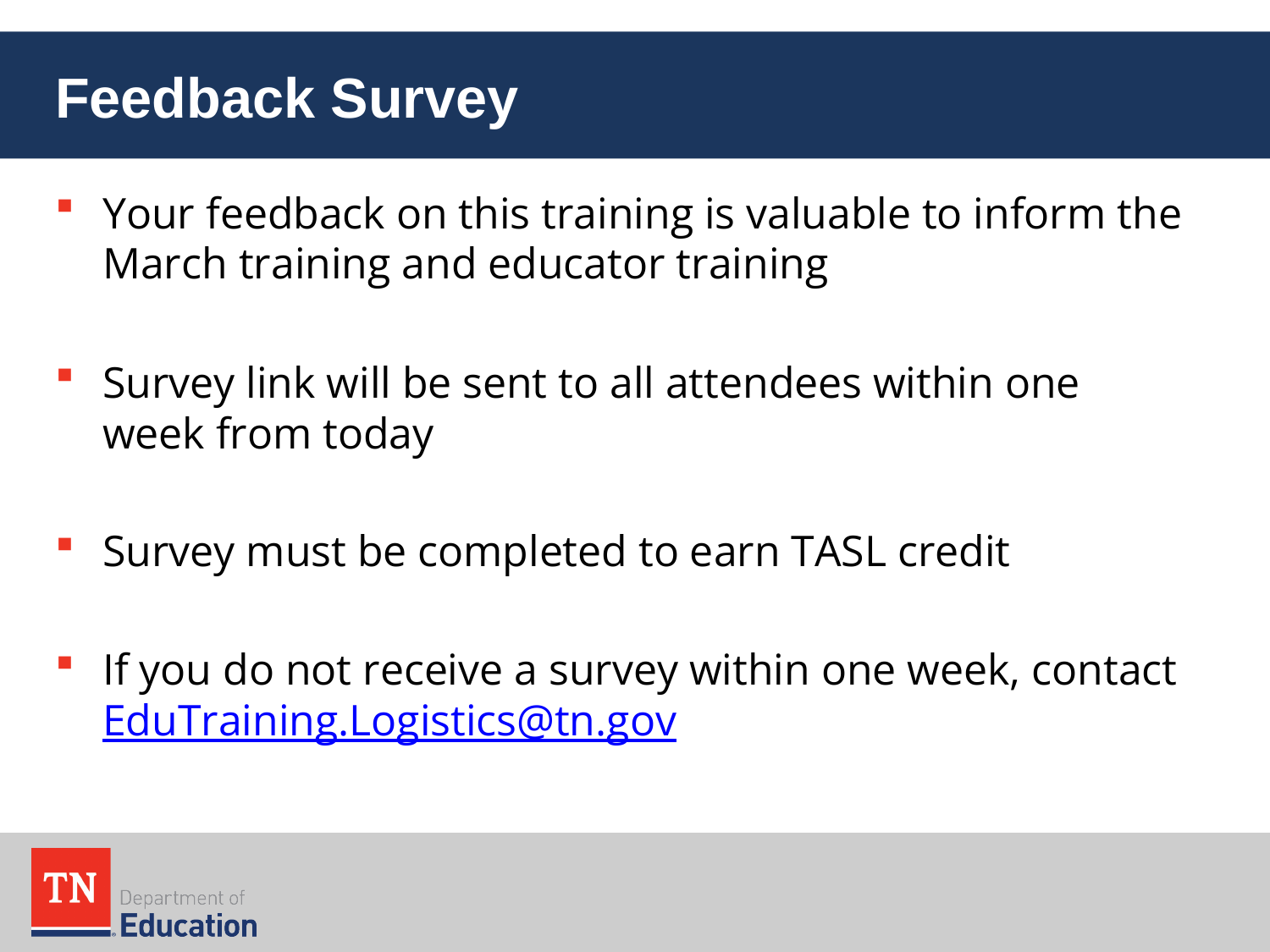

# Feedback Survey
Your feedback on this training is valuable to inform the March training and educator training

Survey link will be sent to all attendees within one week from today

Survey must be completed to earn TASL credit

If you do not receive a survey within one week, contact EduTraining.Logistics@tn.gov